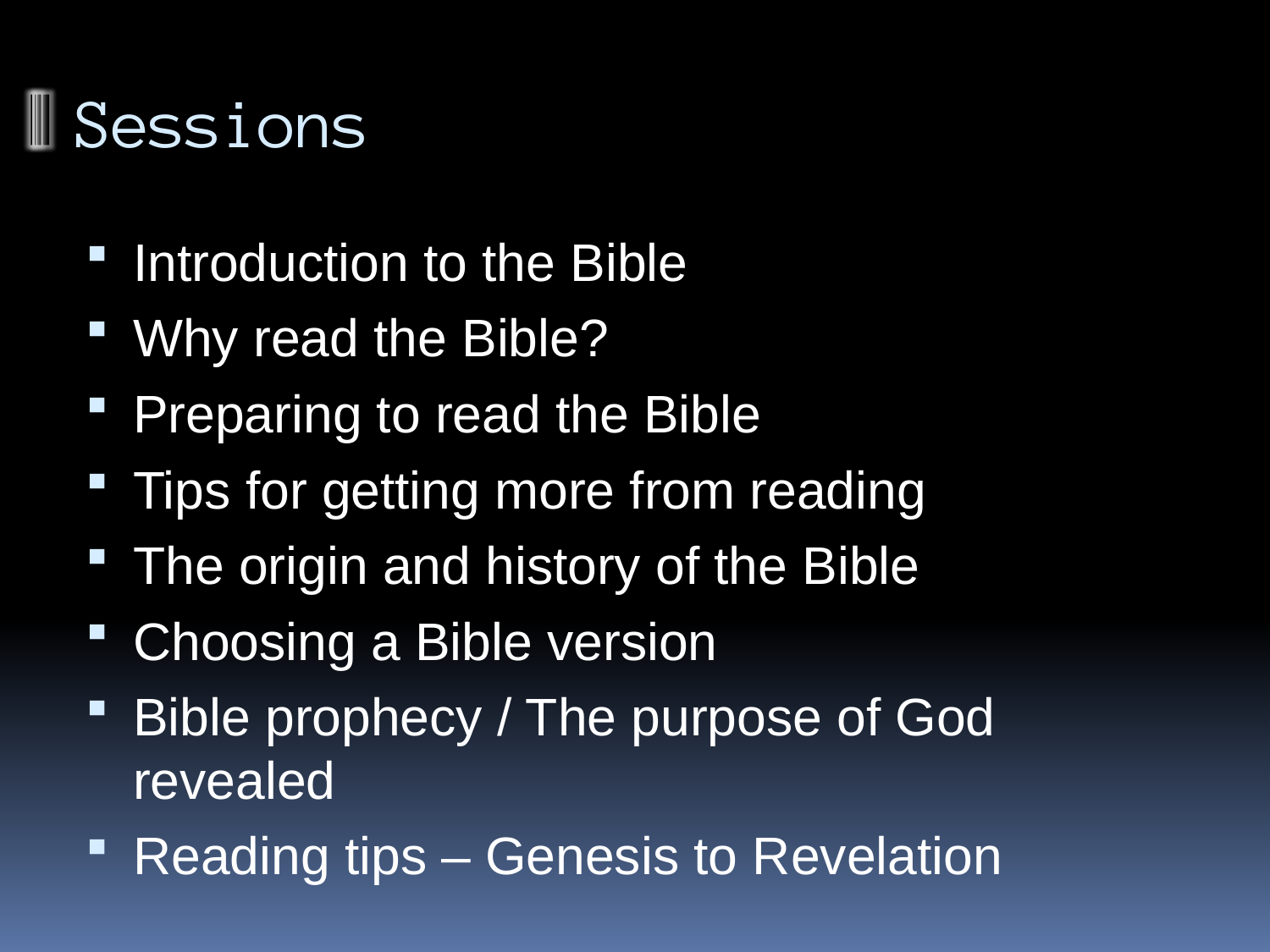

# Sessions
Introduction to the Bible
Why read the Bible?
Preparing to read the Bible
Tips for getting more from reading
The origin and history of the Bible
Choosing a Bible version
Bible prophecy / The purpose of God revealed
Reading tips – Genesis to Revelation